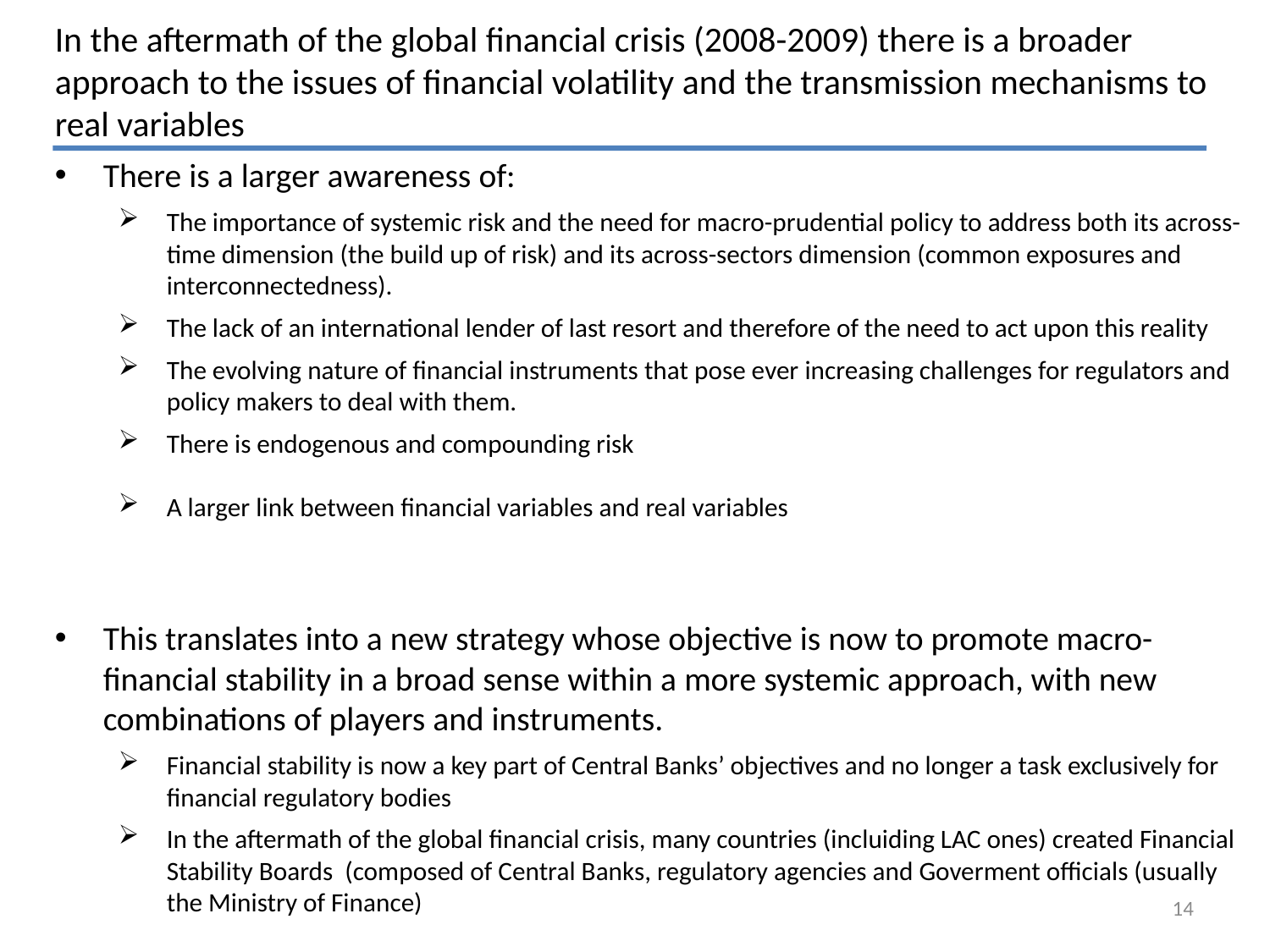

In the aftermath of the global financial crisis (2008-2009) there is a broader approach to the issues of financial volatility and the transmission mechanisms to real variables

There is a larger awareness of:
The importance of systemic risk and the need for macro-prudential policy to address both its across-time dimension (the build up of risk) and its across-sectors dimension (common exposures and interconnectedness).
The lack of an international lender of last resort and therefore of the need to act upon this reality
The evolving nature of financial instruments that pose ever increasing challenges for regulators and policy makers to deal with them.
There is endogenous and compounding risk
A larger link between financial variables and real variables

This translates into a new strategy whose objective is now to promote macro-financial stability in a broad sense within a more systemic approach, with new combinations of players and instruments.
Financial stability is now a key part of Central Banks’ objectives and no longer a task exclusively for financial regulatory bodies
In the aftermath of the global financial crisis, many countries (incluiding LAC ones) created Financial Stability Boards  (composed of Central Banks, regulatory agencies and Goverment officials (usually the Ministry of Finance)

14